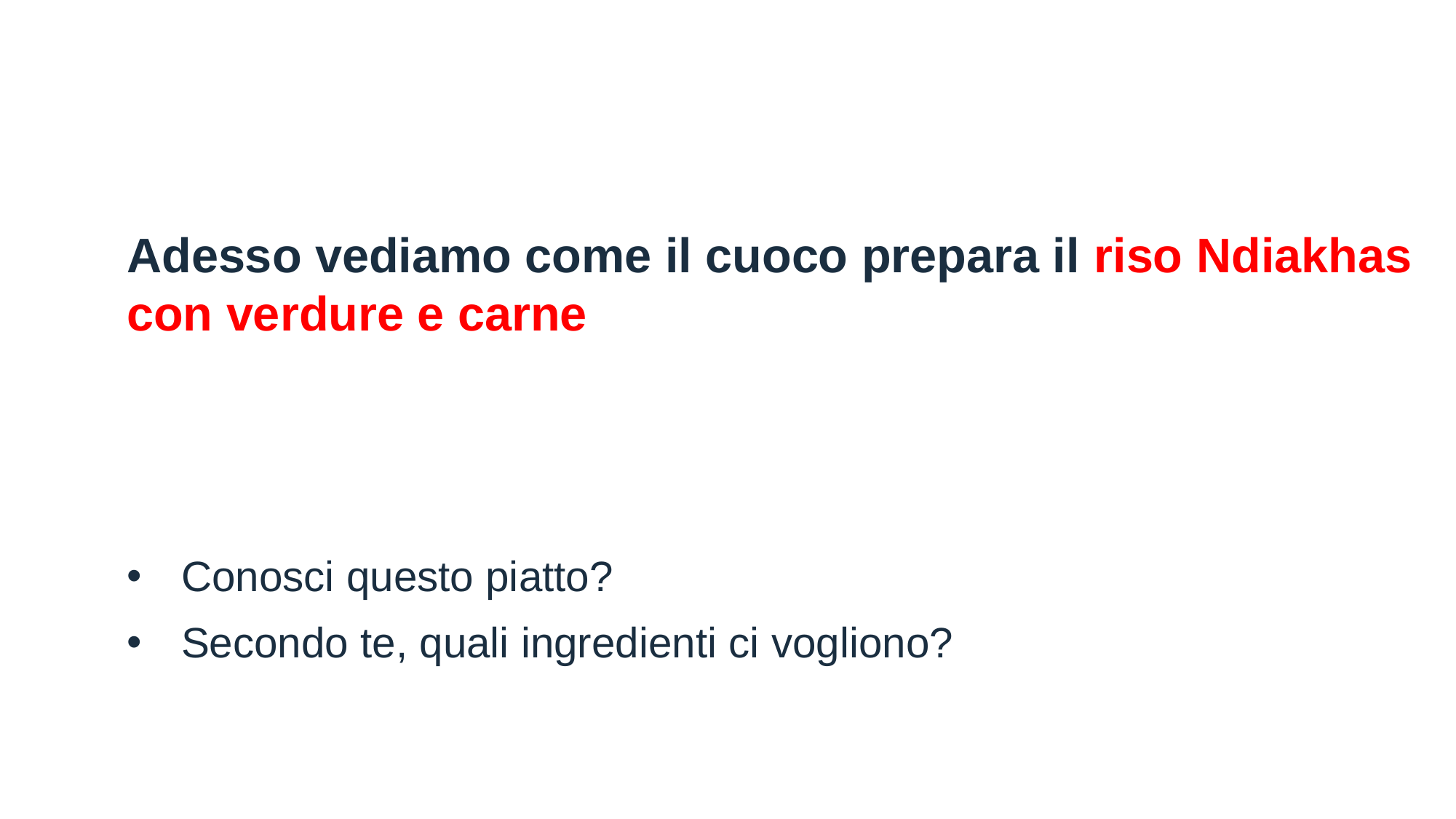

# Adesso vediamo come il cuoco prepara il riso Ndiakhas con verdure e carne
Conosci questo piatto?
Secondo te, quali ingredienti ci vogliono?